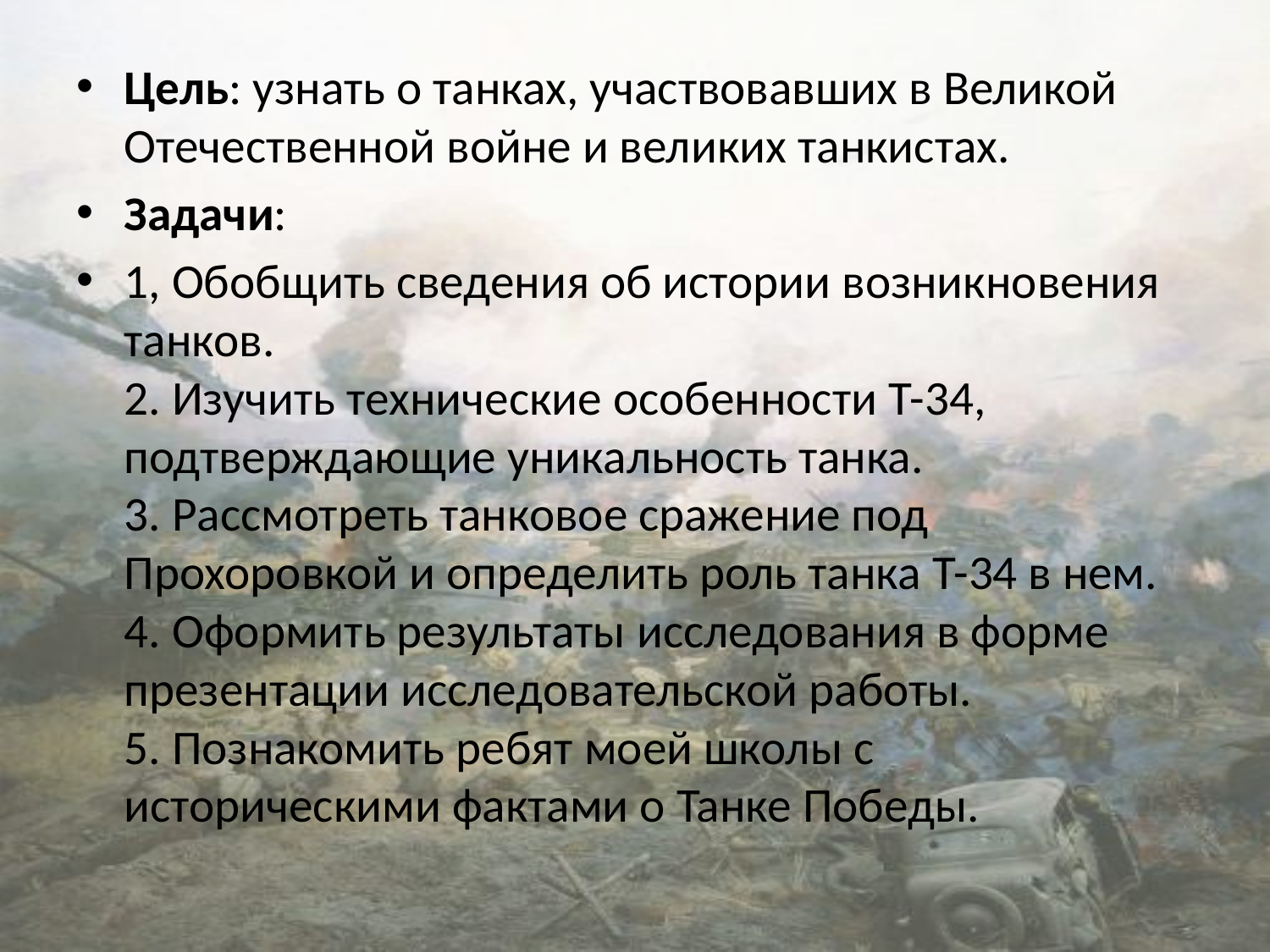

Цель: узнать о танках, участвовавших в Великой Отечественной войне и великих танкистах.
Задачи:
1, Обобщить сведения об истории возникновения танков.
2. Изучить технические особенности Т-34, подтверждающие уникальность танка.
3. Рассмотреть танковое сражение под Прохоровкой и определить роль танка Т-34 в нем.
4. Оформить результаты исследования в форме презентации исследовательской работы.
5. Познакомить ребят моей школы с историческими фактами о Танке Победы.